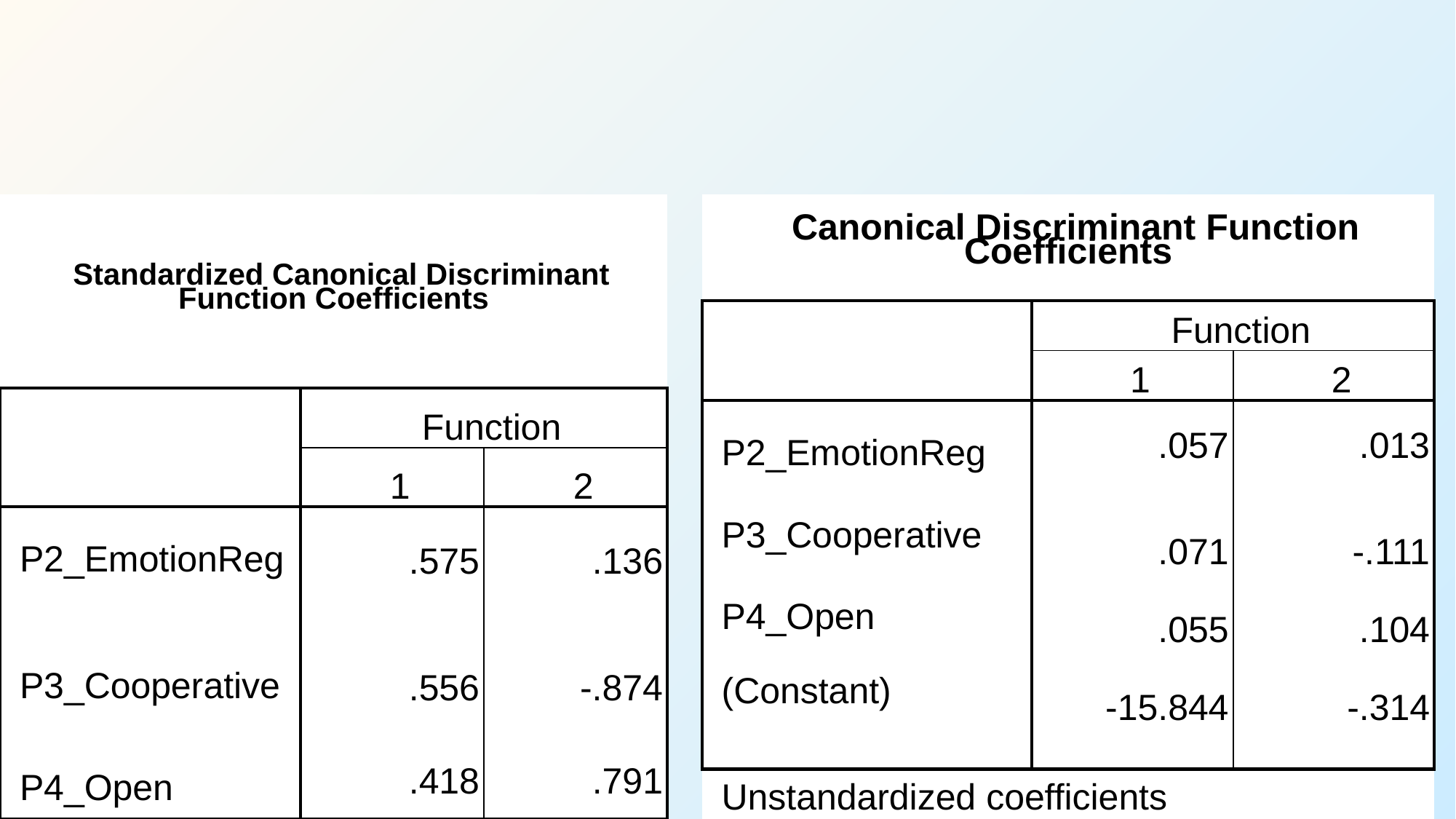

#
| Standardized Canonical Discriminant Function Coefficients |  |  |
| --- | --- | --- |
|  | Function |  |
|  | 1 | 2 |
| P2\_EmotionReg | .575 | .136 |
| P3\_Cooperative | .556 | -.874 |
| P4\_Open | .418 | .791 |
| Canonical Discriminant Function Coefficients |  |  |
| --- | --- | --- |
|  | Function |  |
|  | 1 | 2 |
| P2\_EmotionReg | .057 | .013 |
| P3\_Cooperative | .071 | -.111 |
| P4\_Open | .055 | .104 |
| (Constant) | -15.844 | -.314 |
| Unstandardized coefficients |  |  |